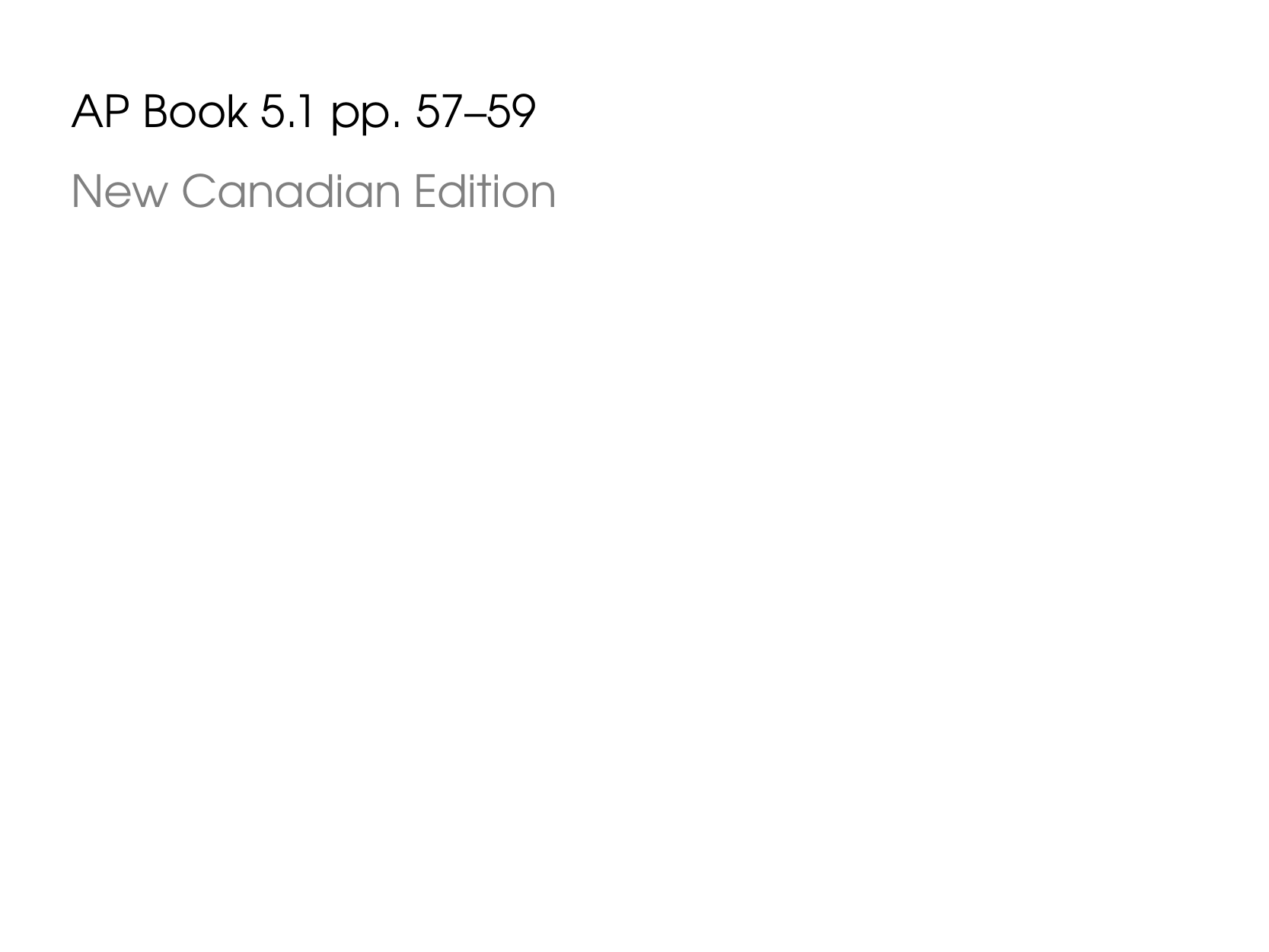

AP Book 5.1 pp. 57–59
New Canadian Edition